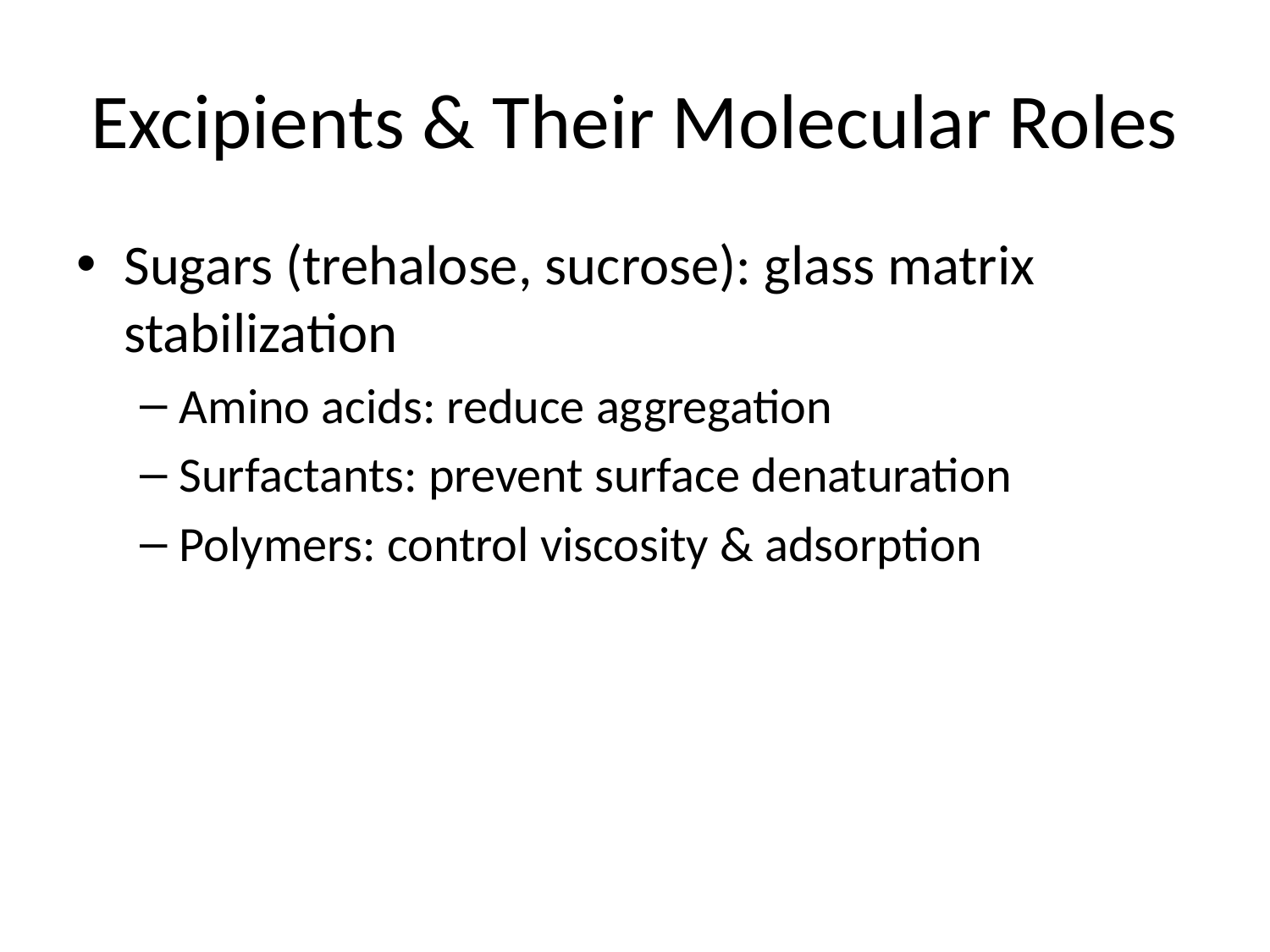

# Excipients & Their Molecular Roles
Sugars (trehalose, sucrose): glass matrix stabilization
Amino acids: reduce aggregation
Surfactants: prevent surface denaturation
Polymers: control viscosity & adsorption